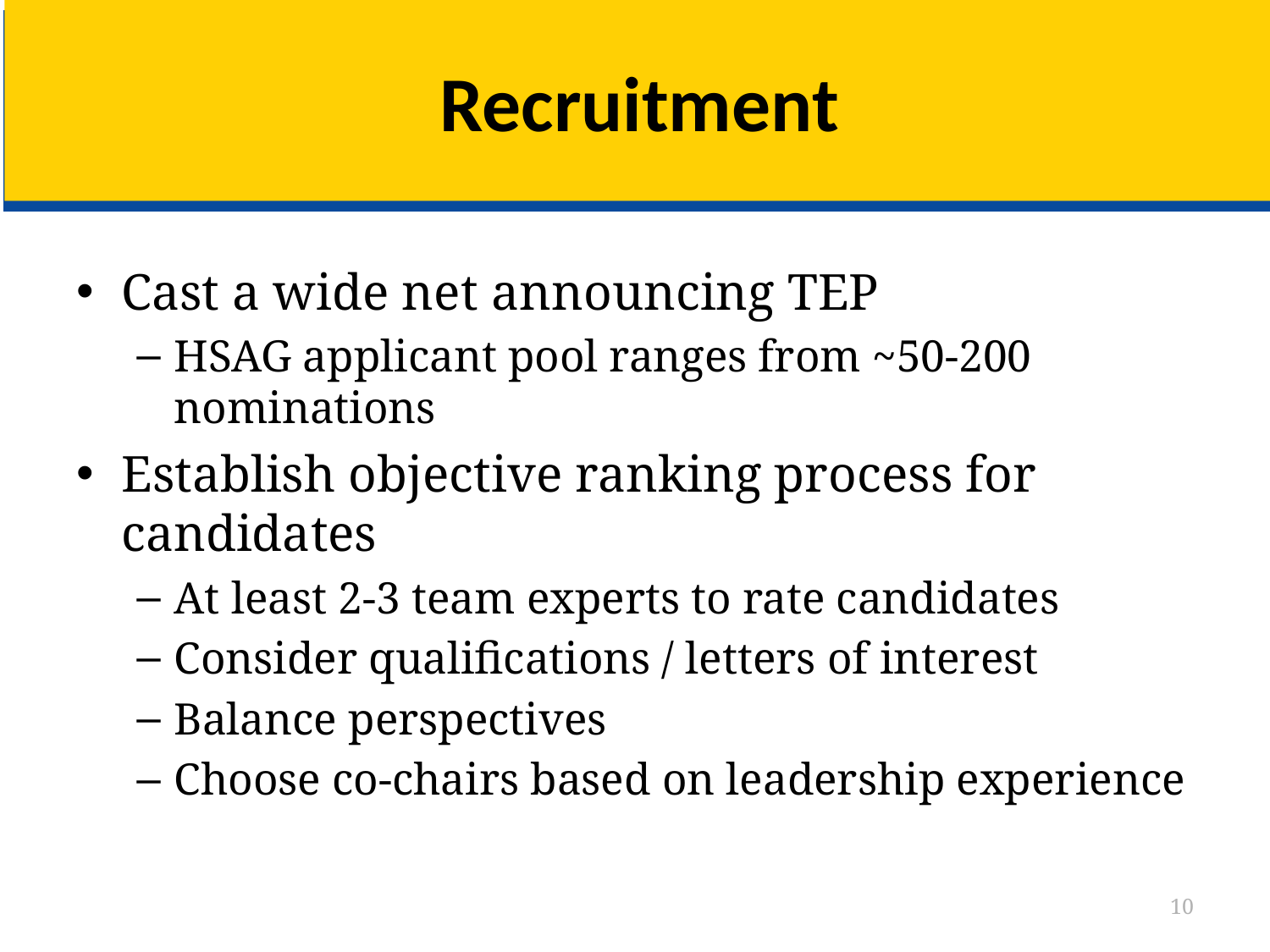

# Recruitment
Cast a wide net announcing TEP
HSAG applicant pool ranges from ~50-200 nominations
Establish objective ranking process for candidates
At least 2-3 team experts to rate candidates
Consider qualifications / letters of interest
Balance perspectives
Choose co-chairs based on leadership experience

10